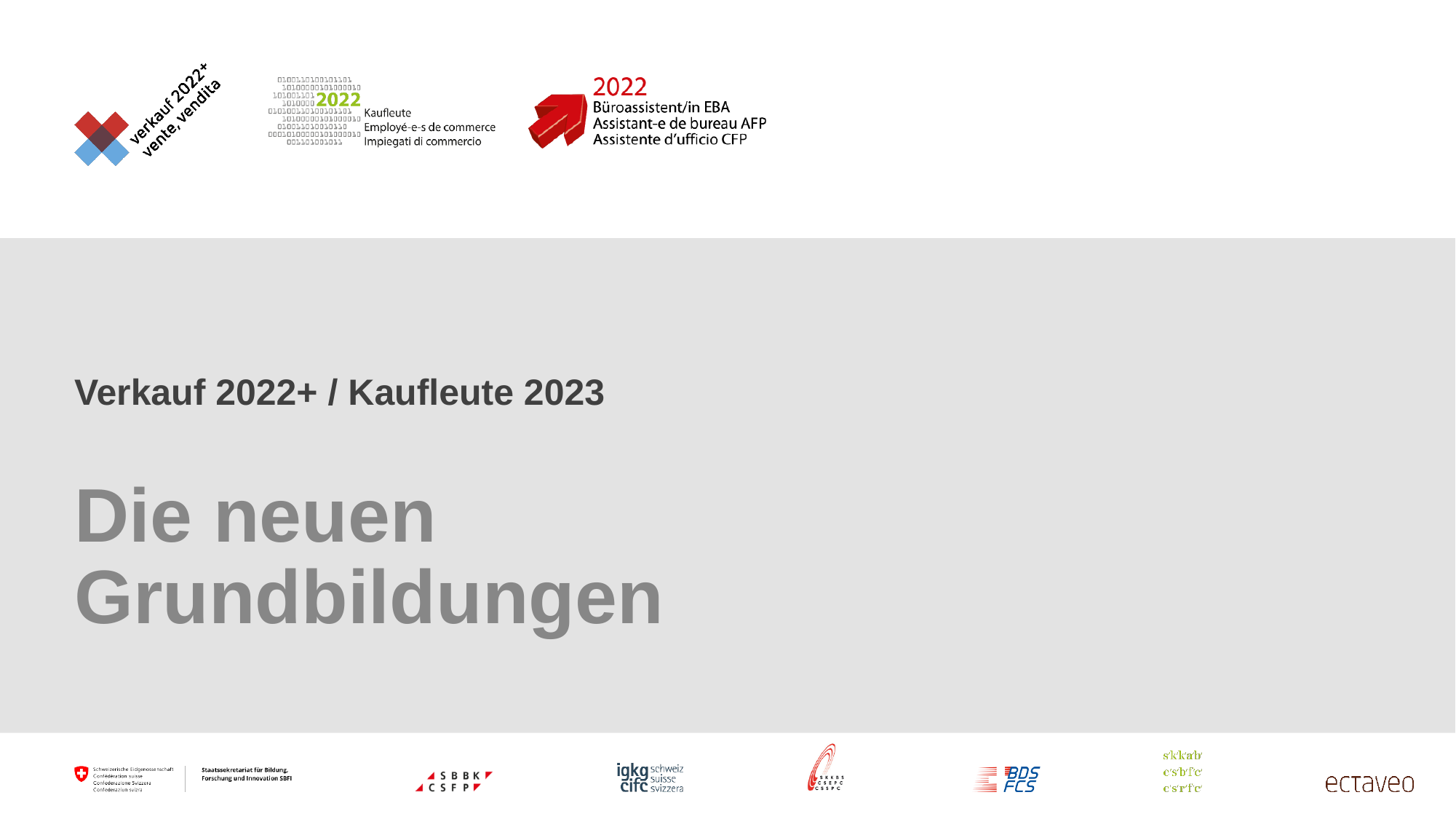

Verkauf 2022+ / Kaufleute 2023
# Die neuen Grundbildungen